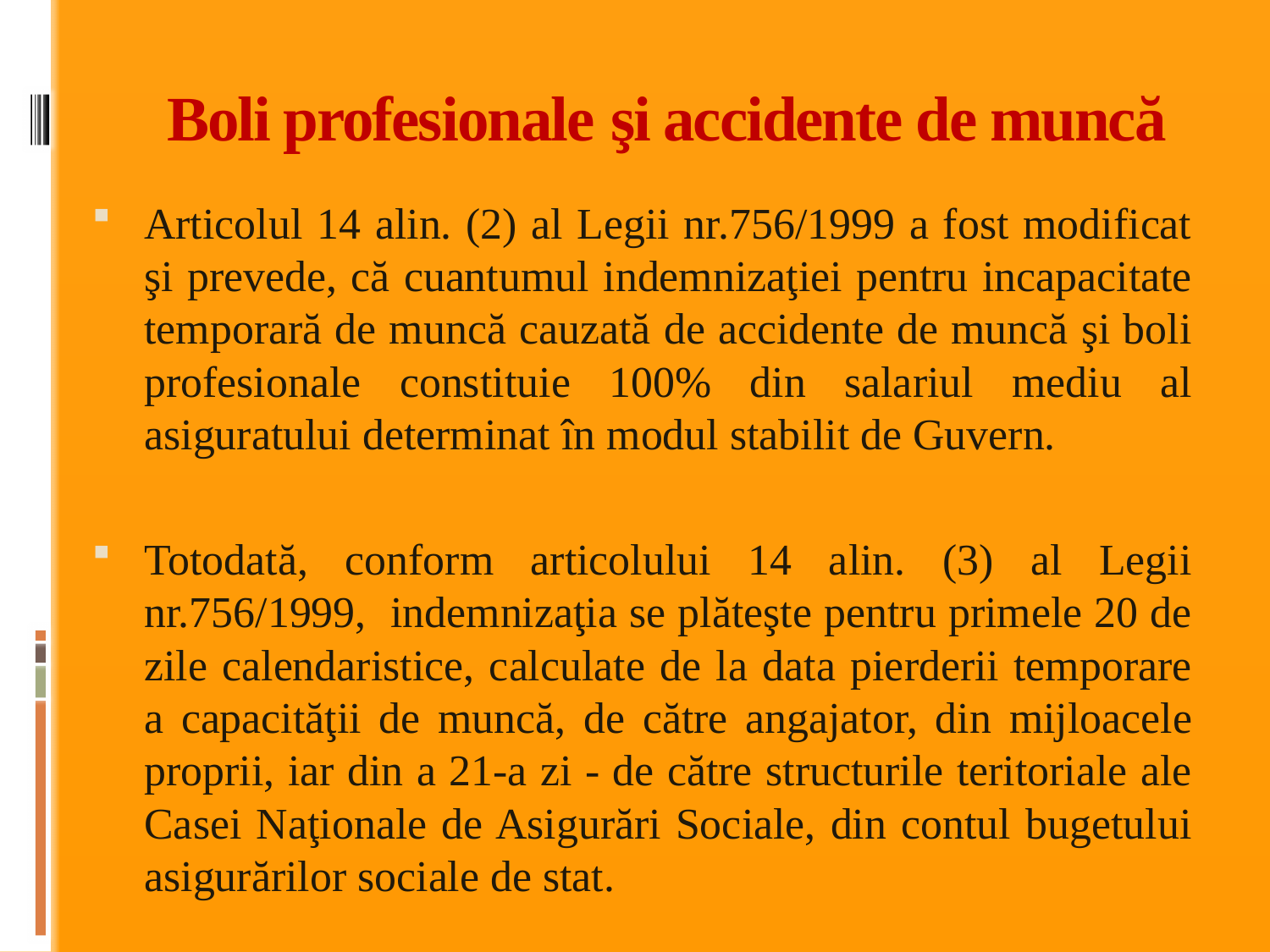

# Boli profesionale şi accidente de muncă
Articolul 14 alin. (2) al Legii nr.756/1999 a fost modificat şi prevede, că cuantumul indemnizaţiei pentru incapacitate temporară de muncă cauzată de accidente de muncă şi boli profesionale constituie 100% din salariul mediu al asiguratului determinat în modul stabilit de Guvern.

Totodată, conform articolului 14 alin. (3) al Legii nr.756/1999,  indemnizaţia se plăteşte pentru primele 20 de zile calendaristice, calculate de la data pierderii temporare a capacităţii de muncă, de către angajator, din mijloacele proprii, iar din a 21-a zi - de către structurile teritoriale ale Casei Naţionale de Asigurări Sociale, din contul bugetului asigurărilor sociale de stat.